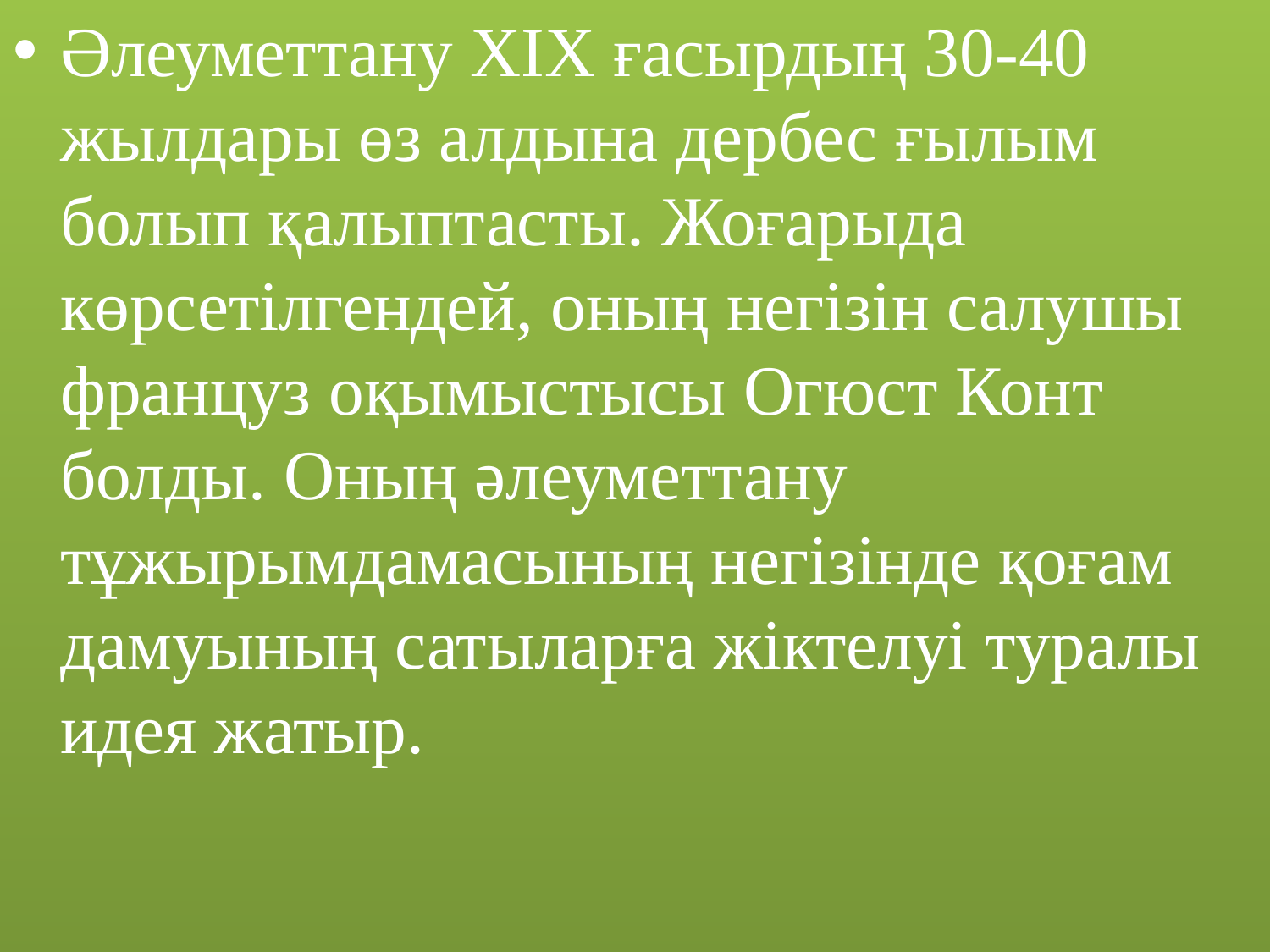

Әлеуметтану ХІХ ғасырдың 30-40 жылдары өз алдына дербес ғылым болып қалыптасты. Жоғарыда көрсетілгендей, оның негізін салушы француз оқымыстысы Огюст Конт болды. Оның әлеуметтану тұжырымдамасының негізінде қоғам дамуының сатыларға жіктелуі туралы идея жатыр.